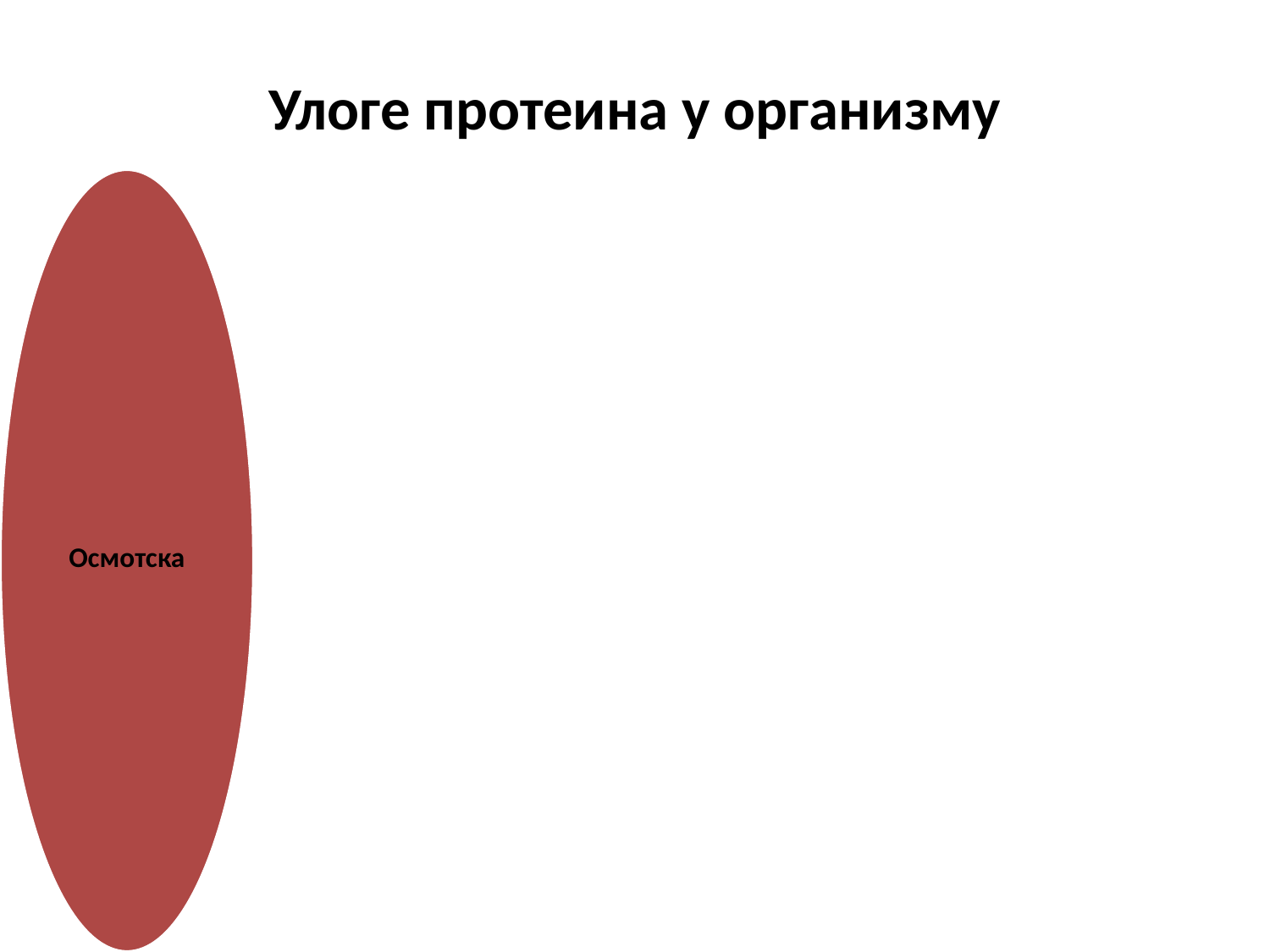

Улоге протеина у организму
Транспортна
Енергетска
Механичка
Осмотска